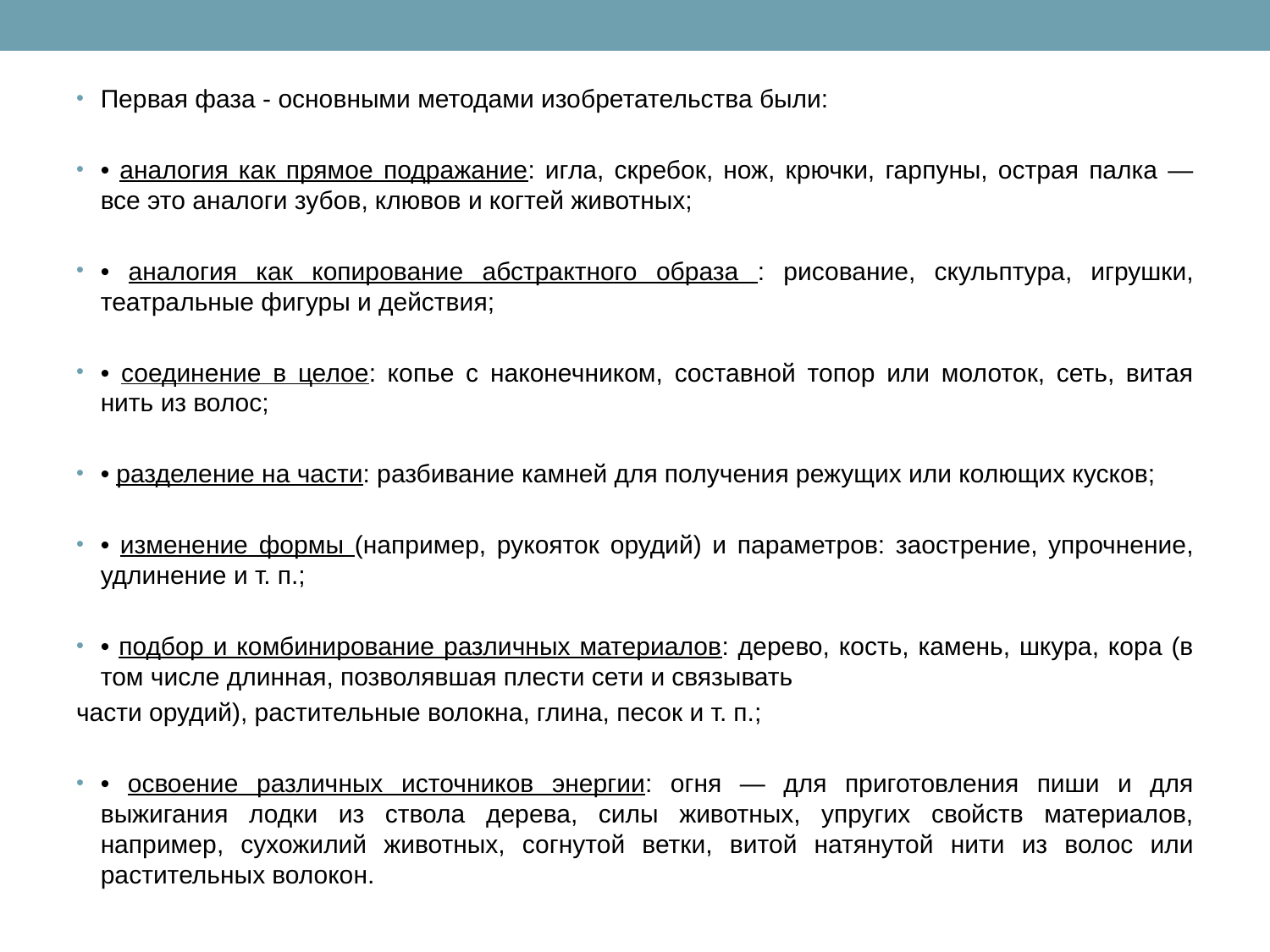

Первая фаза - основными методами изобретательства были:

• аналогия как прямое подражание: игла, скребок, нож, крючки, гарпуны, острая палка — все это аналоги зубов, клювов и когтей животных;

• аналогия как копирование абстрактного образа : рисование, скульптура, игрушки, театральные фигуры и действия;

• соединение в целое: копье с наконечником, составной топор или молоток, сеть, витая нить из волос;

• разделение на части: разбивание камней для получения режущих или колющих кусков;

• изменение формы (например, рукояток орудий) и параметров: заострение, упрочнение, удлинение и т. п.;

• подбор и комбинирование различных материалов: дерево, кость, камень, шкура, кора (в том числе длинная, позволявшая плести сети и связывать
части орудий), растительные волокна, глина, песок и т. п.;

• освоение различных источников энергии: огня — для приготовления пиши и для выжигания лодки из ствола дерева, силы животных, упругих свойств материалов, например, сухожилий животных, согнутой ветки, витой натянутой нити из волос или растительных волокон.